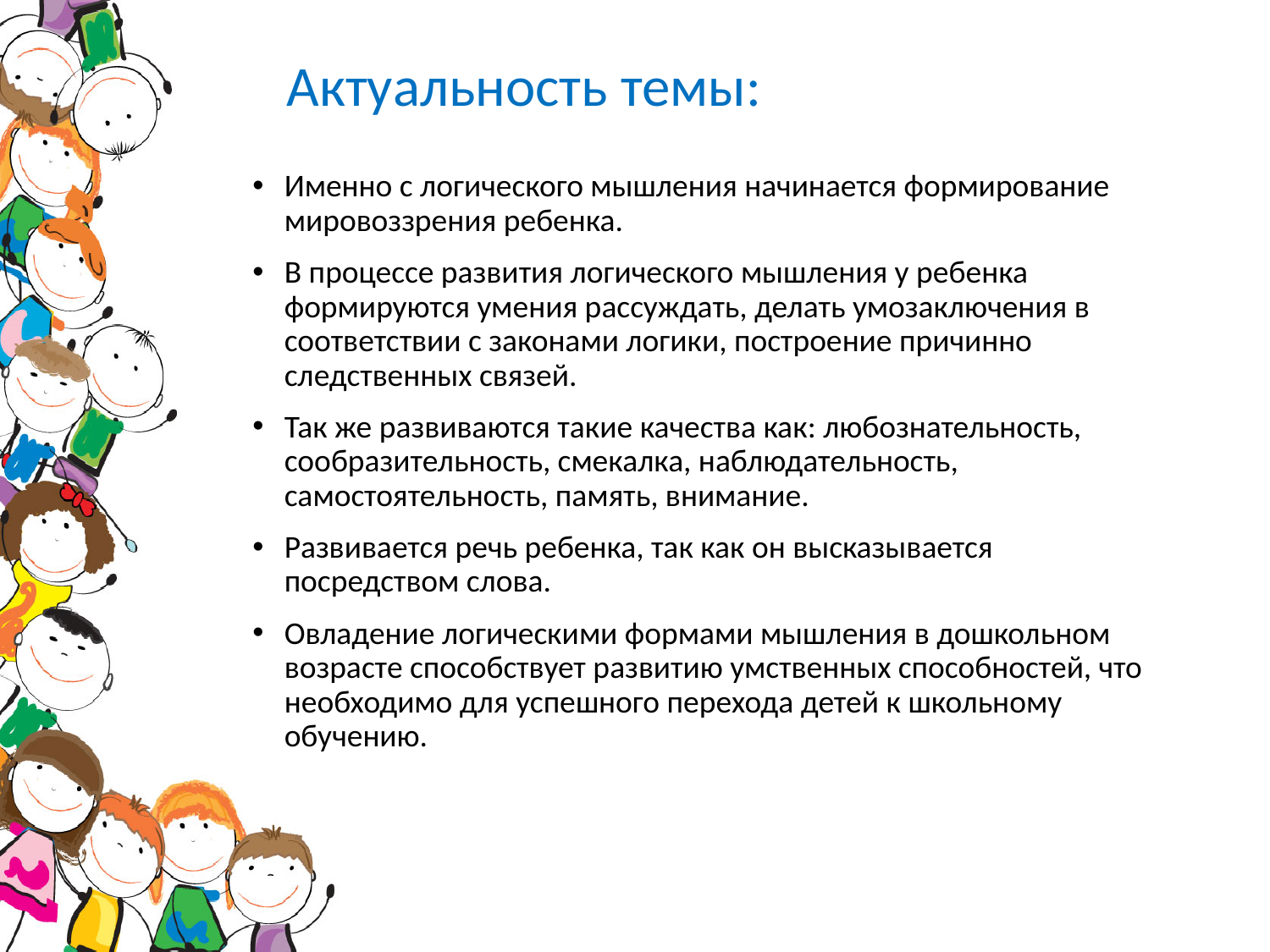

# Актуальность темы:
Именно с логического мышления начинается формирование мировоззрения ребенка.
В процессе развития логического мышления у ребенка формируются умения рассуждать, делать умозаключения в соответствии с законами логики, построение причинно следственных связей.
Так же развиваются такие качества как: любознательность, сообразительность, смекалка, наблюдательность, самостоятельность, память, внимание.
Развивается речь ребенка, так как он высказывается посредством слова.
Овладение логическими формами мышления в дошкольном возрасте способствует развитию умственных способностей, что необходимо для успешного перехода детей к школьному обучению.